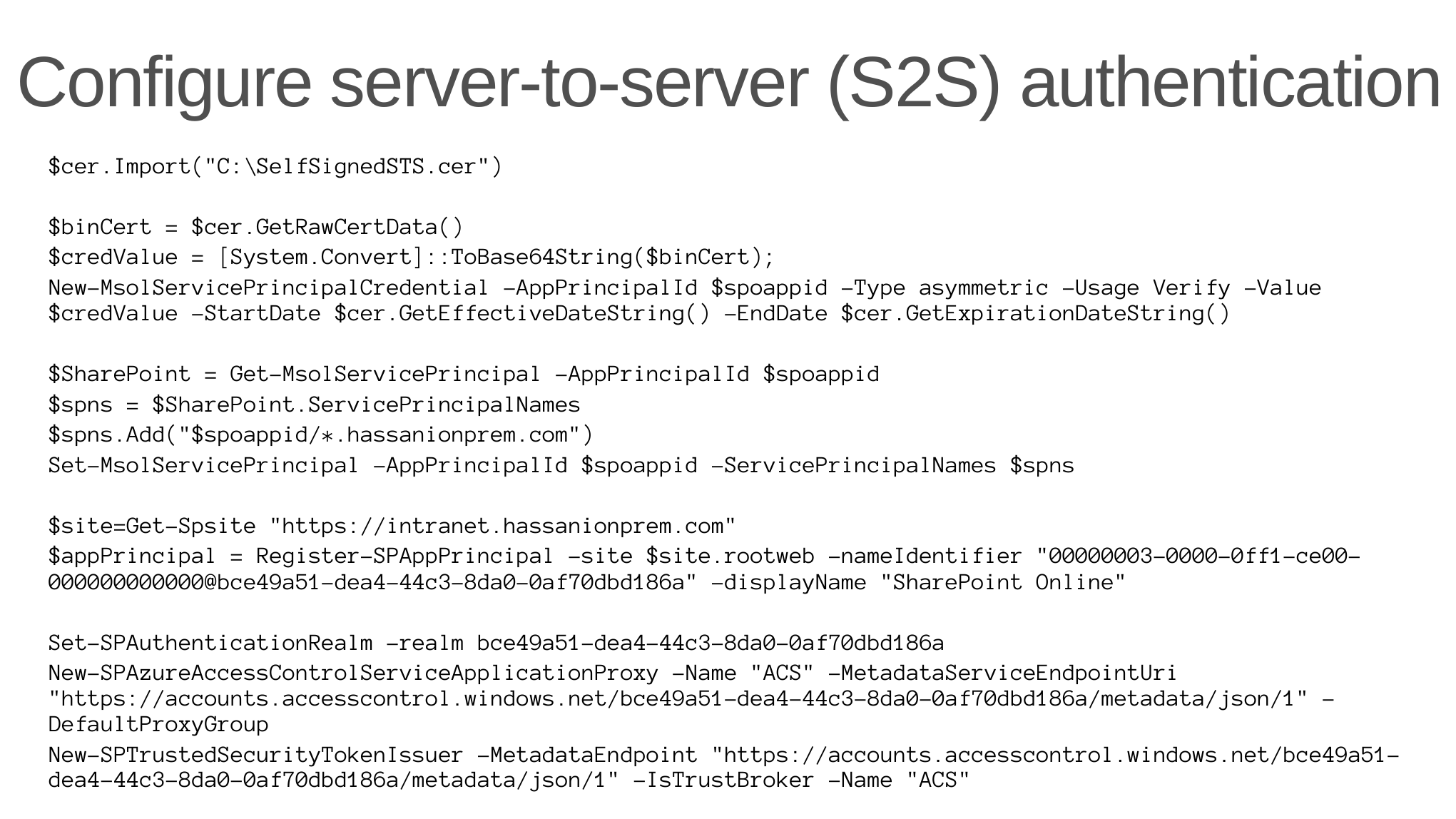

# Configure server-to-server (S2S) authentication
$cer.Import("C:\SelfSignedSTS.cer")

$binCert = $cer.GetRawCertData()
$credValue = [System.Convert]::ToBase64String($binCert);
New-MsolServicePrincipalCredential -AppPrincipalId $spoappid -Type asymmetric -Usage Verify -Value $credValue -StartDate $cer.GetEffectiveDateString() -EndDate $cer.GetExpirationDateString()

$SharePoint = Get-MsolServicePrincipal -AppPrincipalId $spoappid
$spns = $SharePoint.ServicePrincipalNames
$spns.Add("$spoappid/*.hassanionprem.com")
Set-MsolServicePrincipal -AppPrincipalId $spoappid -ServicePrincipalNames $spns

$site=Get-Spsite "https://intranet.hassanionprem.com"
$appPrincipal = Register-SPAppPrincipal -site $site.rootweb -nameIdentifier "00000003-0000-0ff1-ce00-000000000000@bce49a51-dea4-44c3-8da0-0af70dbd186a" -displayName "SharePoint Online"

Set-SPAuthenticationRealm -realm bce49a51-dea4-44c3-8da0-0af70dbd186a
New-SPAzureAccessControlServiceApplicationProxy -Name "ACS" -MetadataServiceEndpointUri "https://accounts.accesscontrol.windows.net/bce49a51-dea4-44c3-8da0-0af70dbd186a/metadata/json/1" -DefaultProxyGroup
New-SPTrustedSecurityTokenIssuer -MetadataEndpoint "https://accounts.accesscontrol.windows.net/bce49a51-dea4-44c3-8da0-0af70dbd186a/metadata/json/1" -IsTrustBroker -Name "ACS"